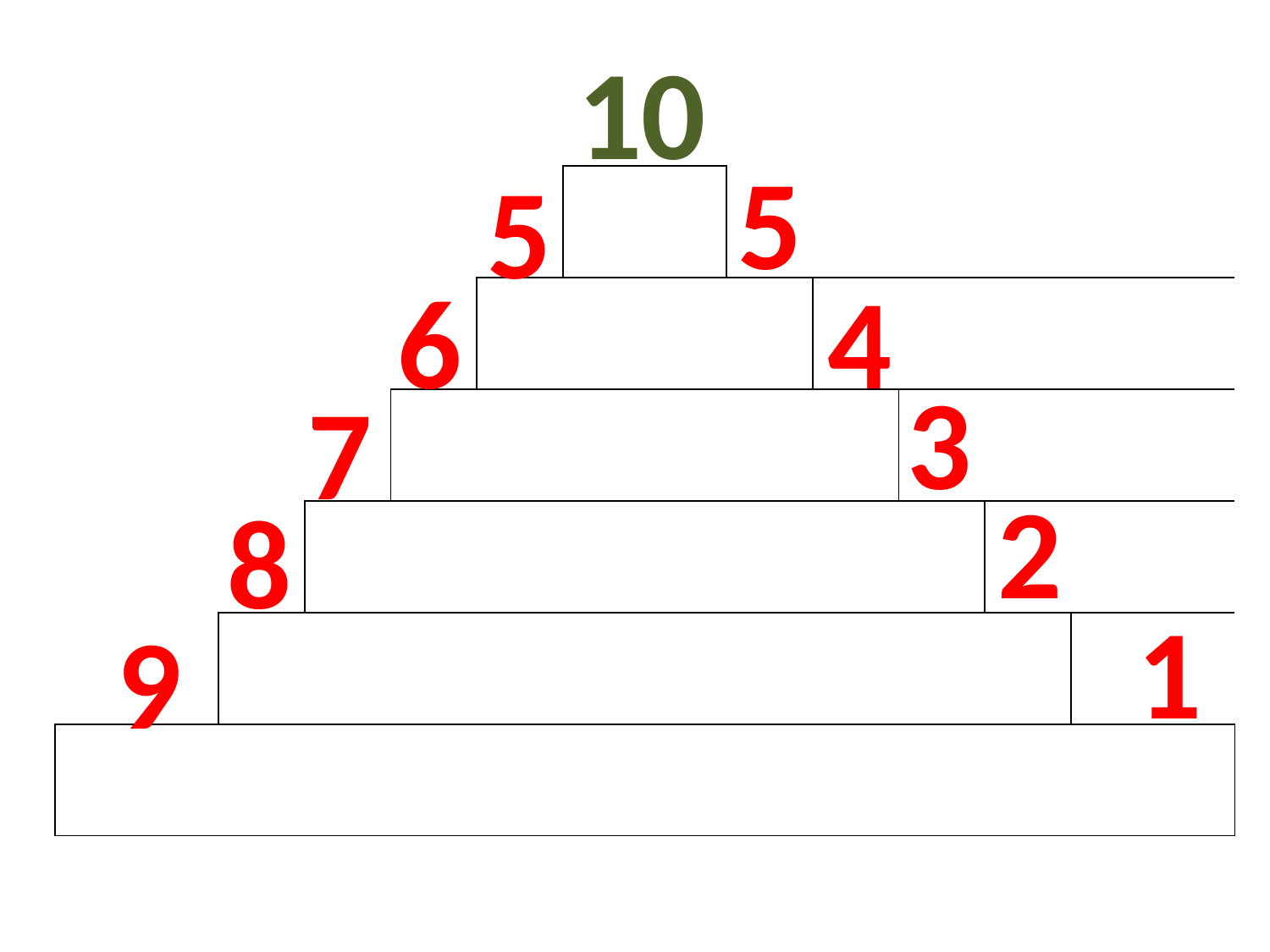

10
5
5
|  |  |  |  |  |  |  |  |  |  |  |
| --- | --- | --- | --- | --- | --- | --- | --- | --- | --- | --- |
|  |  |  |  |  |  |  |  |  |  |  |
|  |  |  |  |  |  |  |  |  |  |  |
|  |  |  |  |  |  |  |  |  |  |  |
|  |  |  |  |  |  |  |  |  |  |  |
|  |  |  |  |  |  |  |  |  |  |  |
6
4
3
7
2
8
1
9